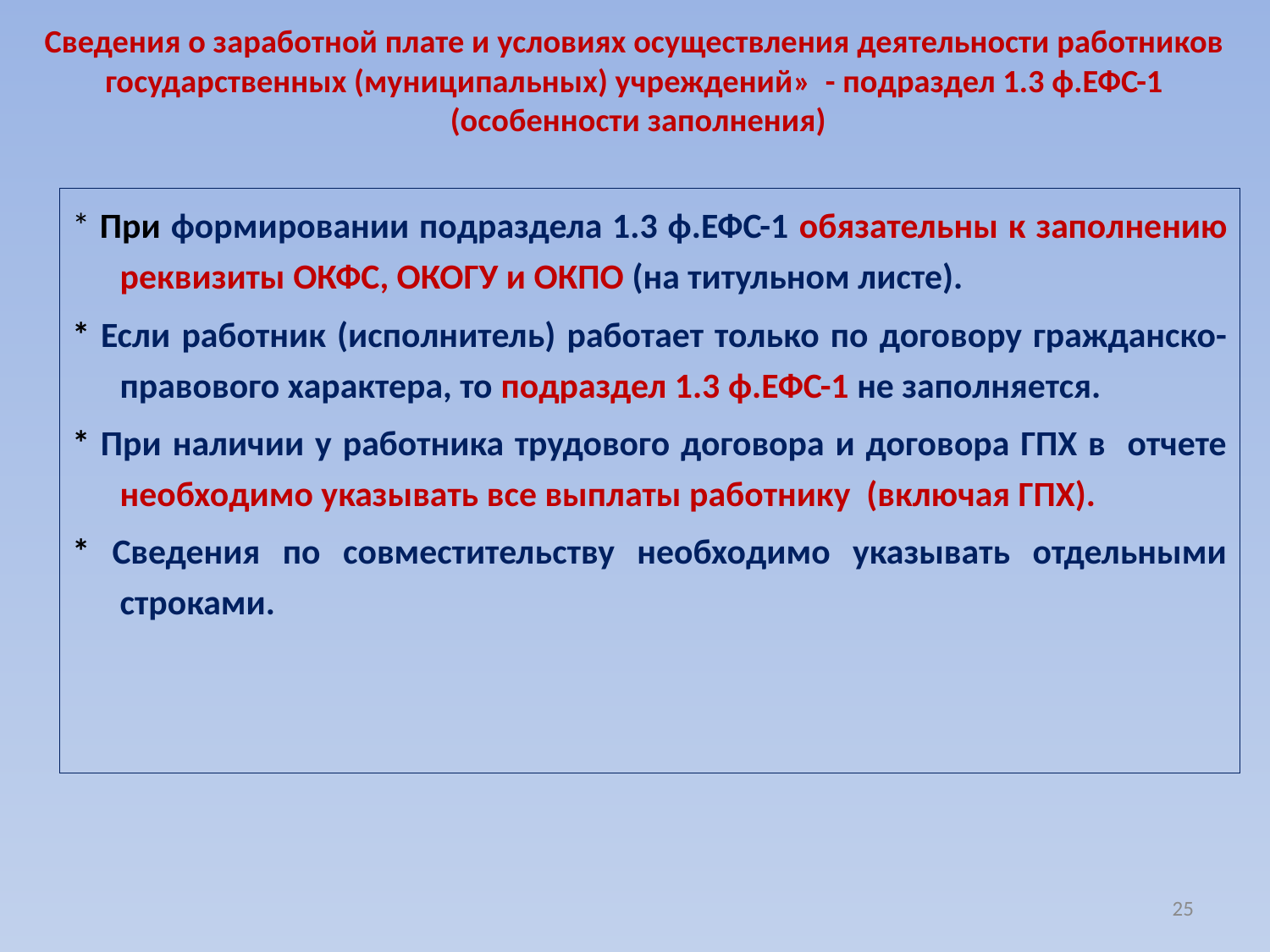

# Сведения о заработной плате и условиях осуществления деятельности работников государственных (муниципальных) учреждений»  - подраздел 1.3 ф.ЕФС-1 (особенности заполнения)
* При формировании подраздела 1.3 ф.ЕФС-1 обязательны к заполнению реквизиты ОКФС, ОКОГУ и ОКПО (на титульном листе).
* Если работник (исполнитель) работает только по договору гражданско-правового характера, то подраздел 1.3 ф.ЕФС-1 не заполняется.
* При наличии у работника трудового договора и договора ГПХ в  отчете необходимо указывать все выплаты работнику  (включая ГПХ).
* Сведения по совместительству необходимо указывать отдельными строками.

25